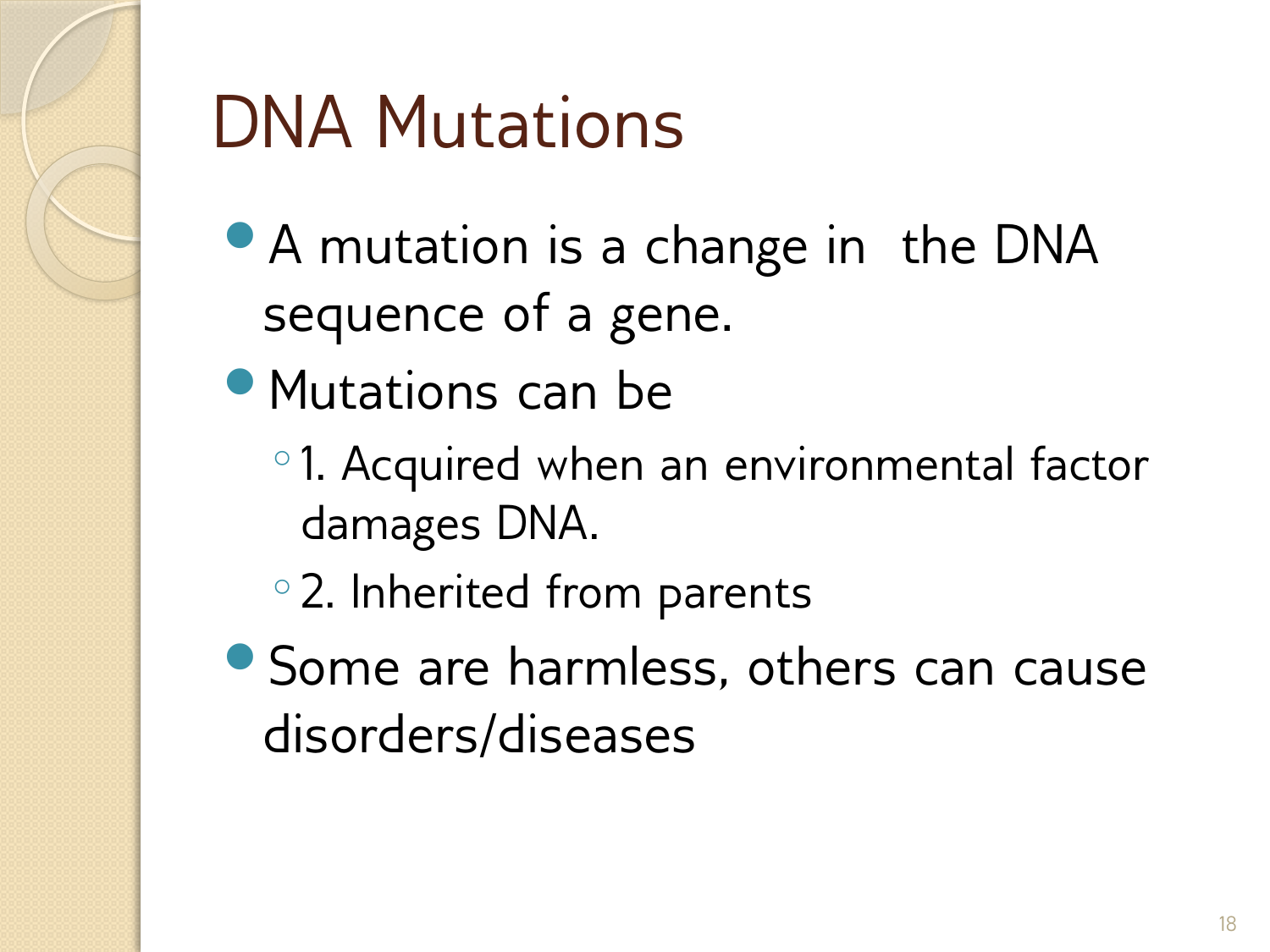

# DNA Mutations
A mutation is a change in  the DNA sequence of a gene.
Mutations can be
1. Acquired when an environmental factor damages DNA.
2. Inherited from parents
Some are harmless, others can cause disorders/diseases

18